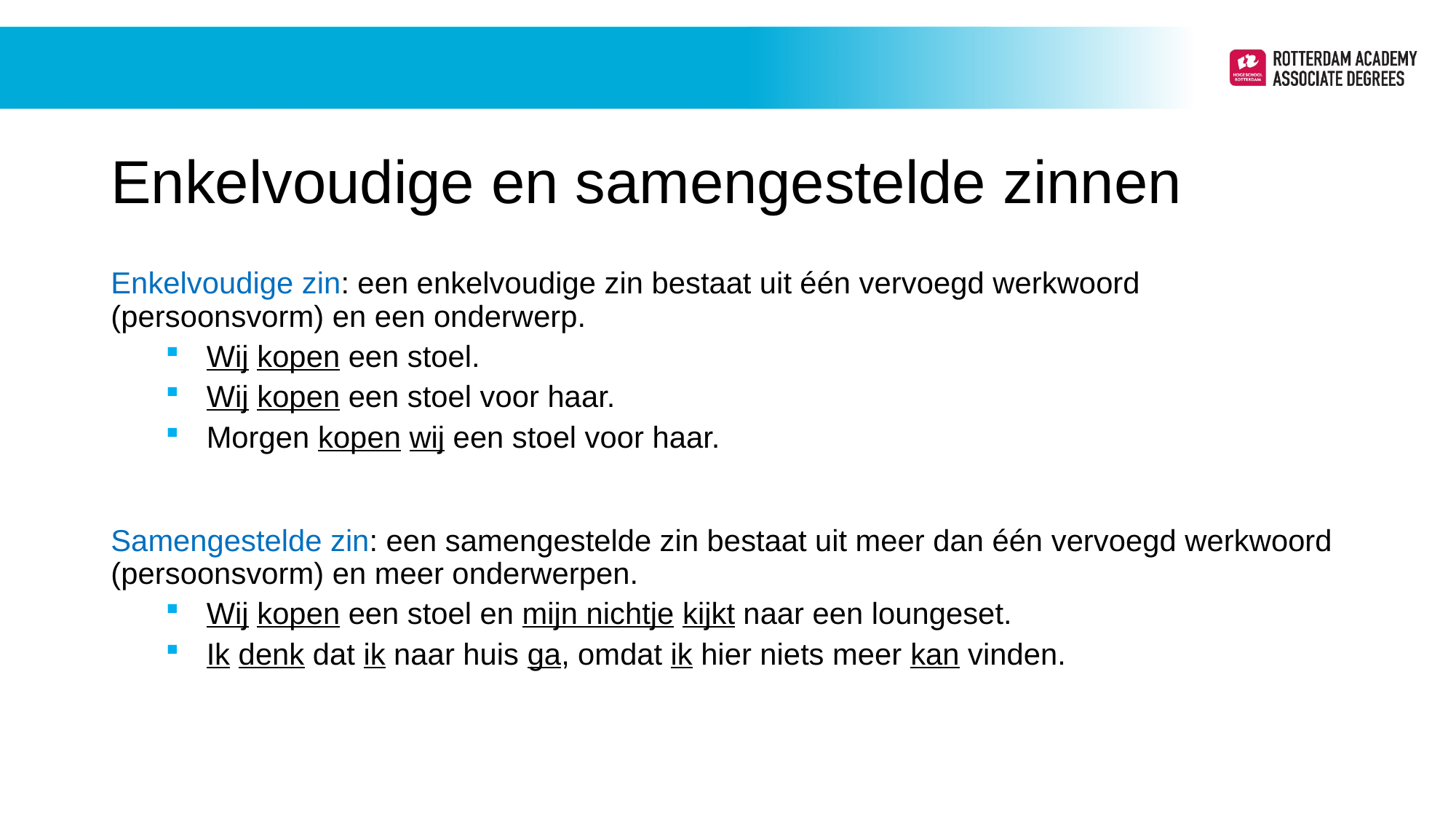

# Enkelvoudige en samengestelde zinnen
Enkelvoudige zin: een enkelvoudige zin bestaat uit één vervoegd werkwoord (persoonsvorm) en een onderwerp.
Wij kopen een stoel.
Wij kopen een stoel voor haar.
Morgen kopen wij een stoel voor haar.

Samengestelde zin: een samengestelde zin bestaat uit meer dan één vervoegd werkwoord (persoonsvorm) en meer onderwerpen.
Wij kopen een stoel en mijn nichtje kijkt naar een loungeset.
Ik denk dat ik naar huis ga, omdat ik hier niets meer kan vinden.